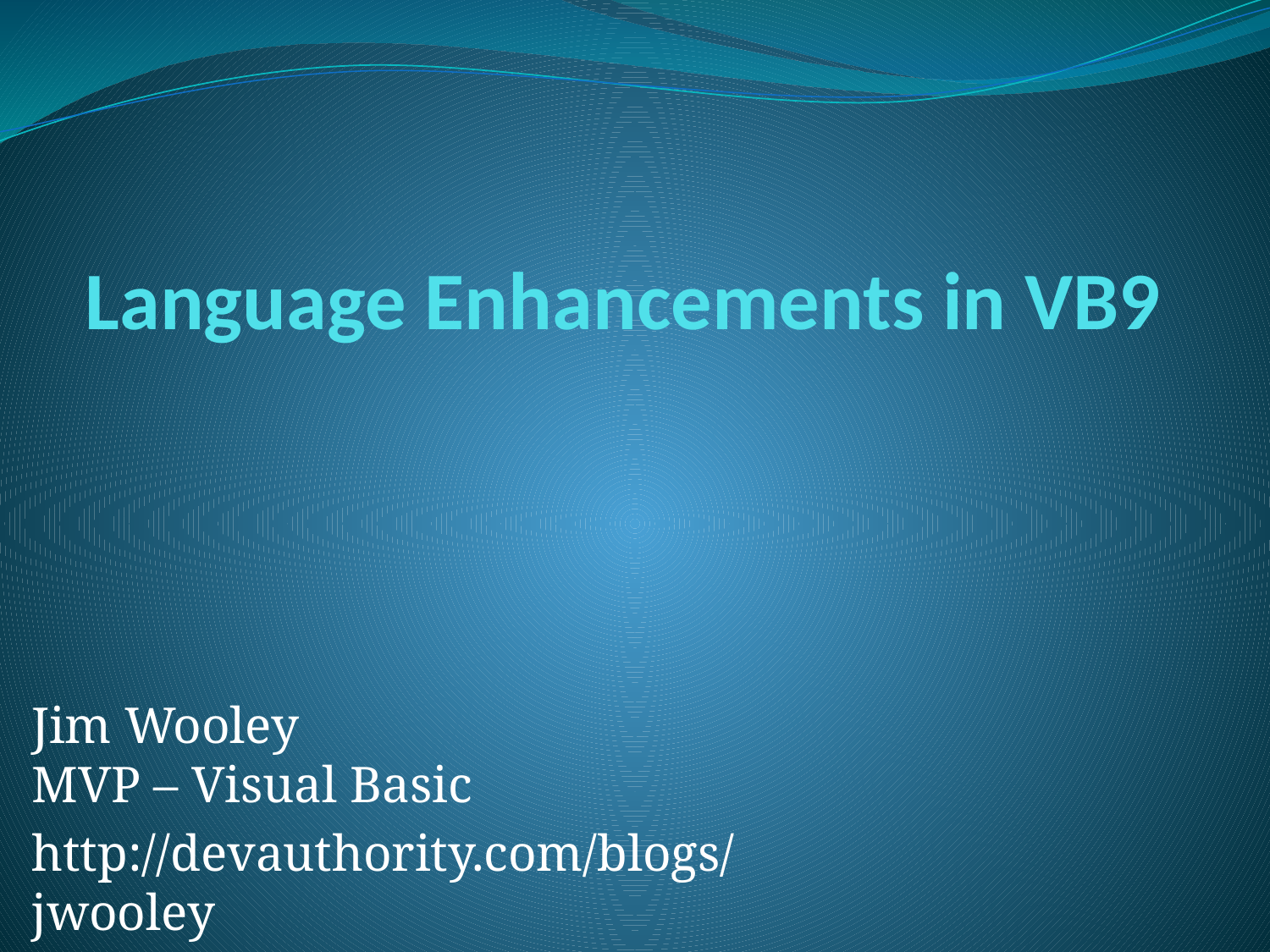

# Language Enhancements in VB9
Jim Wooley
MVP – Visual Basic
http://devauthority.com/blogs/jwooley